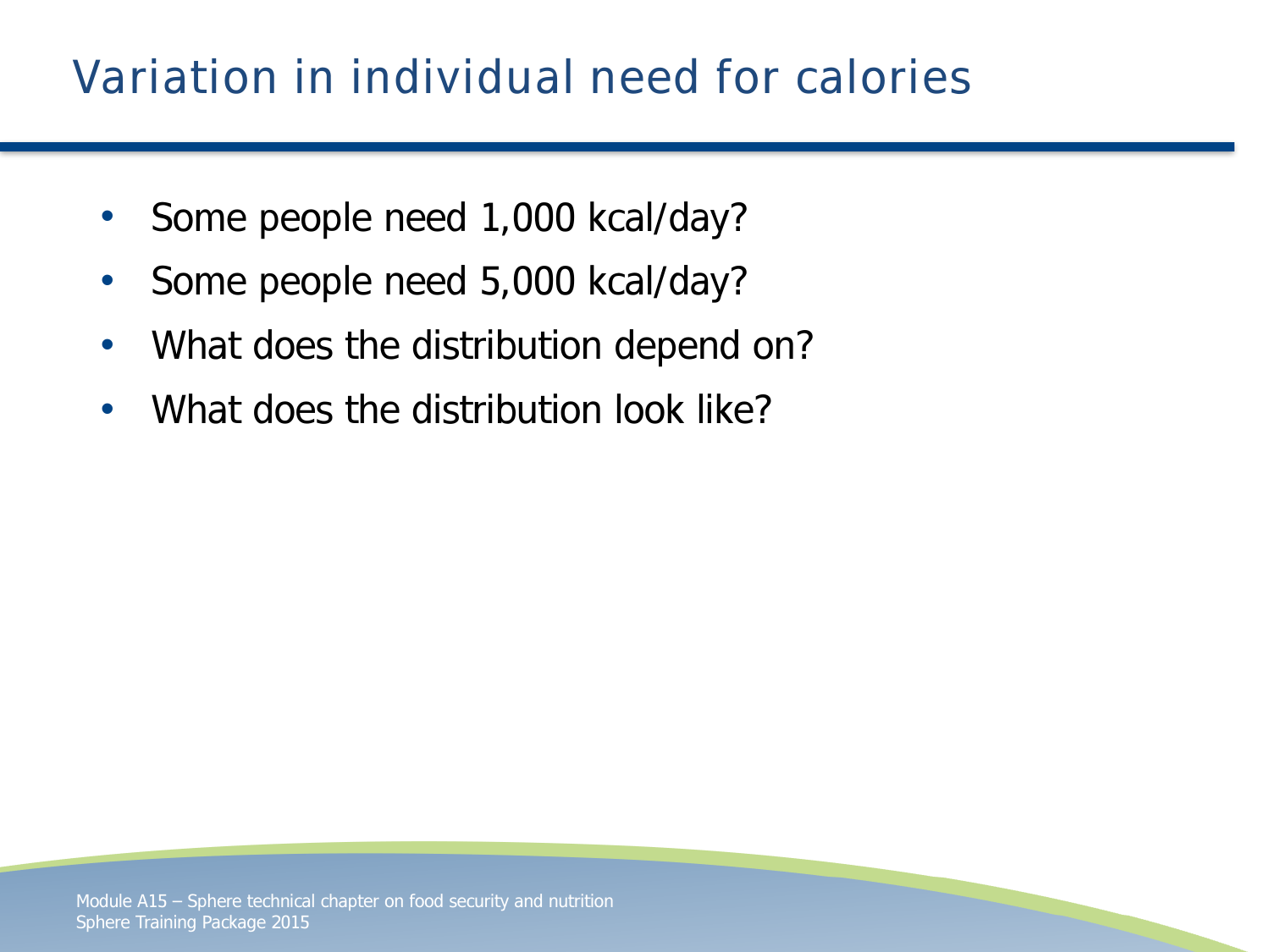

# Variation in individual need for calories
Some people need 1,000 kcal/day?
Some people need 5,000 kcal/day?
What does the distribution depend on?
What does the distribution look like?
Module A15 – Sphere technical chapter on food security and nutrition
Sphere Training Package 2015